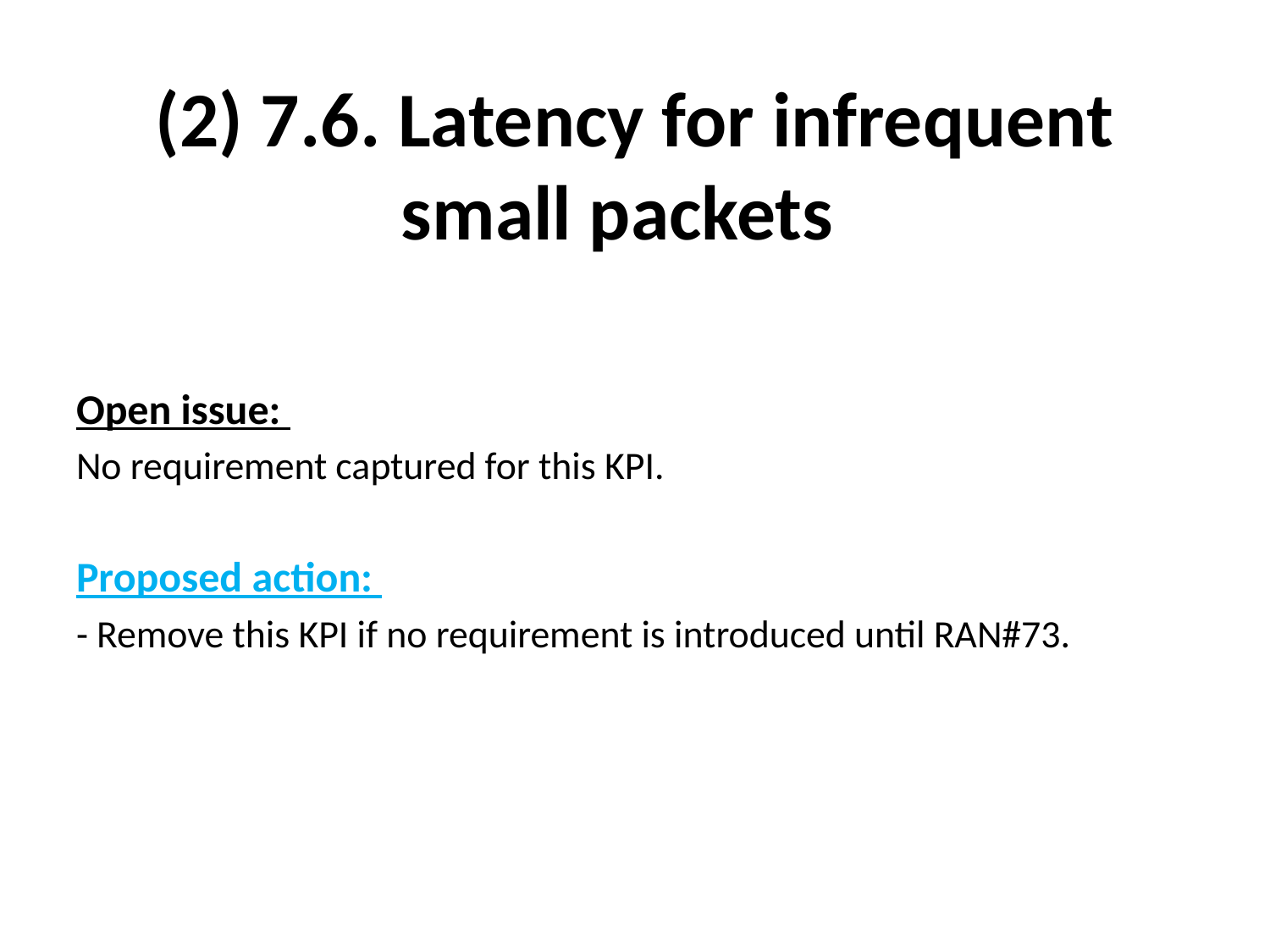

# (2) 7.6. Latency for infrequent small packets
Open issue:
No requirement captured for this KPI.

Proposed action:
- Remove this KPI if no requirement is introduced until RAN#73.